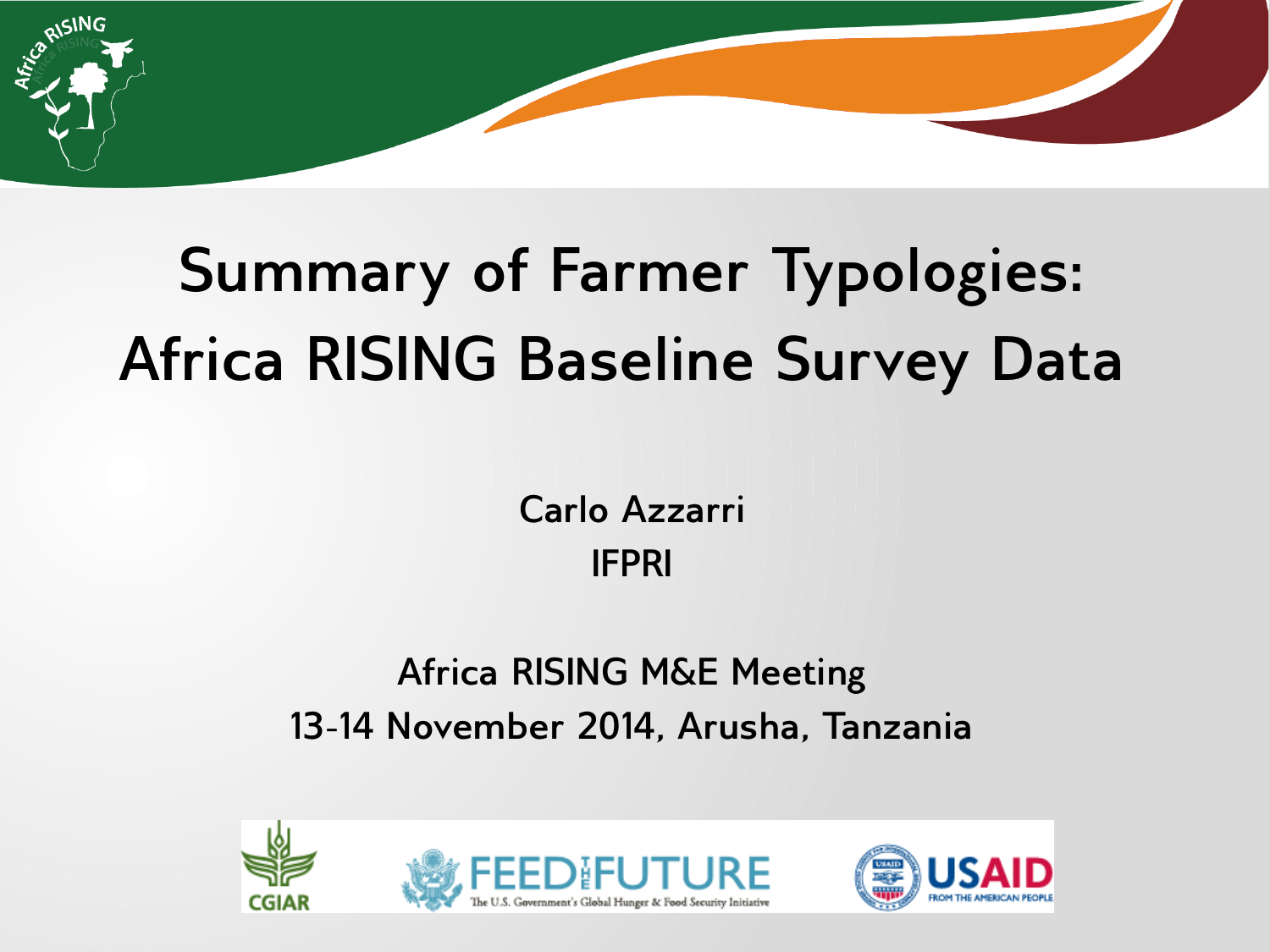

Summary of Farmer Typologies:
Africa RISING Baseline Survey Data

Carlo Azzarri
IFPRI

Africa RISING M&E Meeting
13-14 November 2014, Arusha, Tanzania